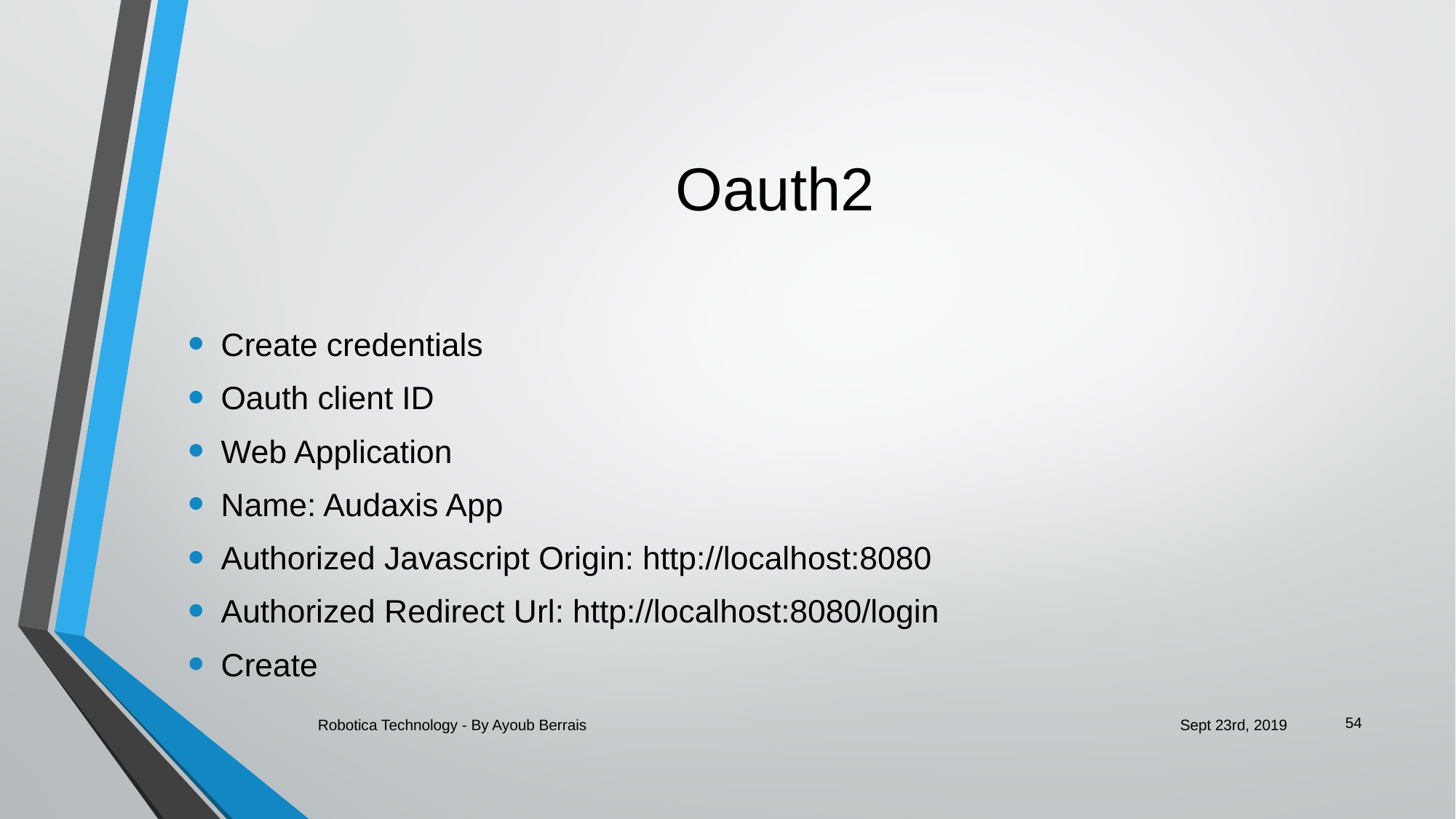

# Oauth2
Create credentials
Oauth client ID
Web Application
Name: Audaxis App
Authorized Javascript Origin: http://localhost:8080
Authorized Redirect Url: http://localhost:8080/login
Create

54
Robotica Technology - By Ayoub Berrais
Sept 23rd, 2019